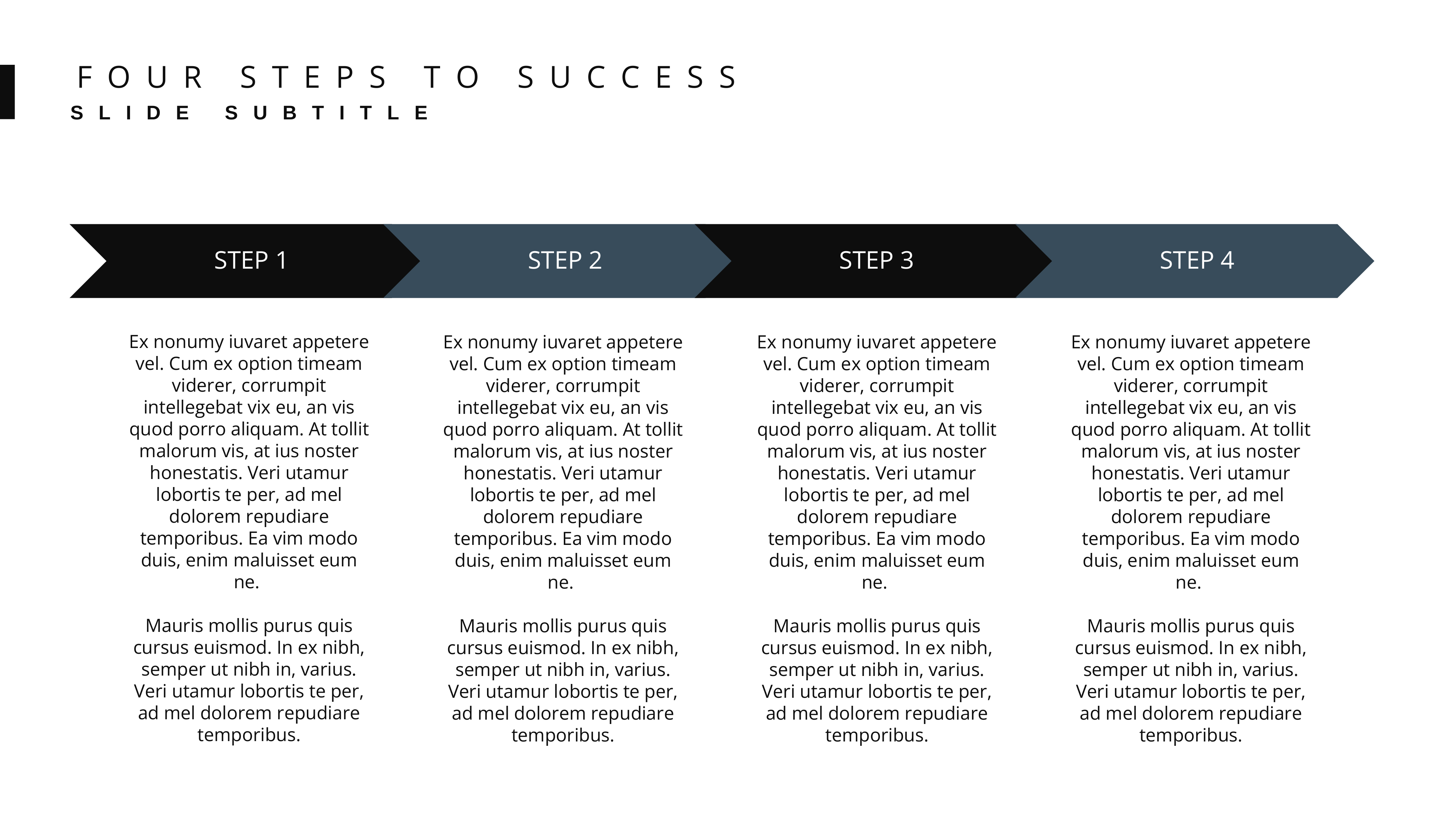

FOUR STEPS TO SUCCESS

SLIDE SUBTITLE
STEP 1
STEP 2
STEP 3
STEP 4
Ex nonumy iuvaret appetere vel. Cum ex option timeam viderer, corrumpit intellegebat vix eu, an vis quod porro aliquam. At tollit malorum vis, at ius noster honestatis. Veri utamur lobortis te per, ad mel dolorem repudiare temporibus. Ea vim modo duis, enim maluisset eum ne.

Mauris mollis purus quis cursus euismod. In ex nibh, semper ut nibh in, varius.
Veri utamur lobortis te per, ad mel dolorem repudiare temporibus.
Ex nonumy iuvaret appetere vel. Cum ex option timeam viderer, corrumpit intellegebat vix eu, an vis quod porro aliquam. At tollit malorum vis, at ius noster honestatis. Veri utamur lobortis te per, ad mel dolorem repudiare temporibus. Ea vim modo duis, enim maluisset eum ne.

Mauris mollis purus quis cursus euismod. In ex nibh, semper ut nibh in, varius.
Veri utamur lobortis te per, ad mel dolorem repudiare temporibus.
Ex nonumy iuvaret appetere vel. Cum ex option timeam viderer, corrumpit intellegebat vix eu, an vis quod porro aliquam. At tollit malorum vis, at ius noster honestatis. Veri utamur lobortis te per, ad mel dolorem repudiare temporibus. Ea vim modo duis, enim maluisset eum ne.

Mauris mollis purus quis cursus euismod. In ex nibh, semper ut nibh in, varius.
Veri utamur lobortis te per, ad mel dolorem repudiare temporibus.
Ex nonumy iuvaret appetere vel. Cum ex option timeam viderer, corrumpit intellegebat vix eu, an vis quod porro aliquam. At tollit malorum vis, at ius noster honestatis. Veri utamur lobortis te per, ad mel dolorem repudiare temporibus. Ea vim modo duis, enim maluisset eum ne.

Mauris mollis purus quis cursus euismod. In ex nibh, semper ut nibh in, varius.
Veri utamur lobortis te per, ad mel dolorem repudiare temporibus.